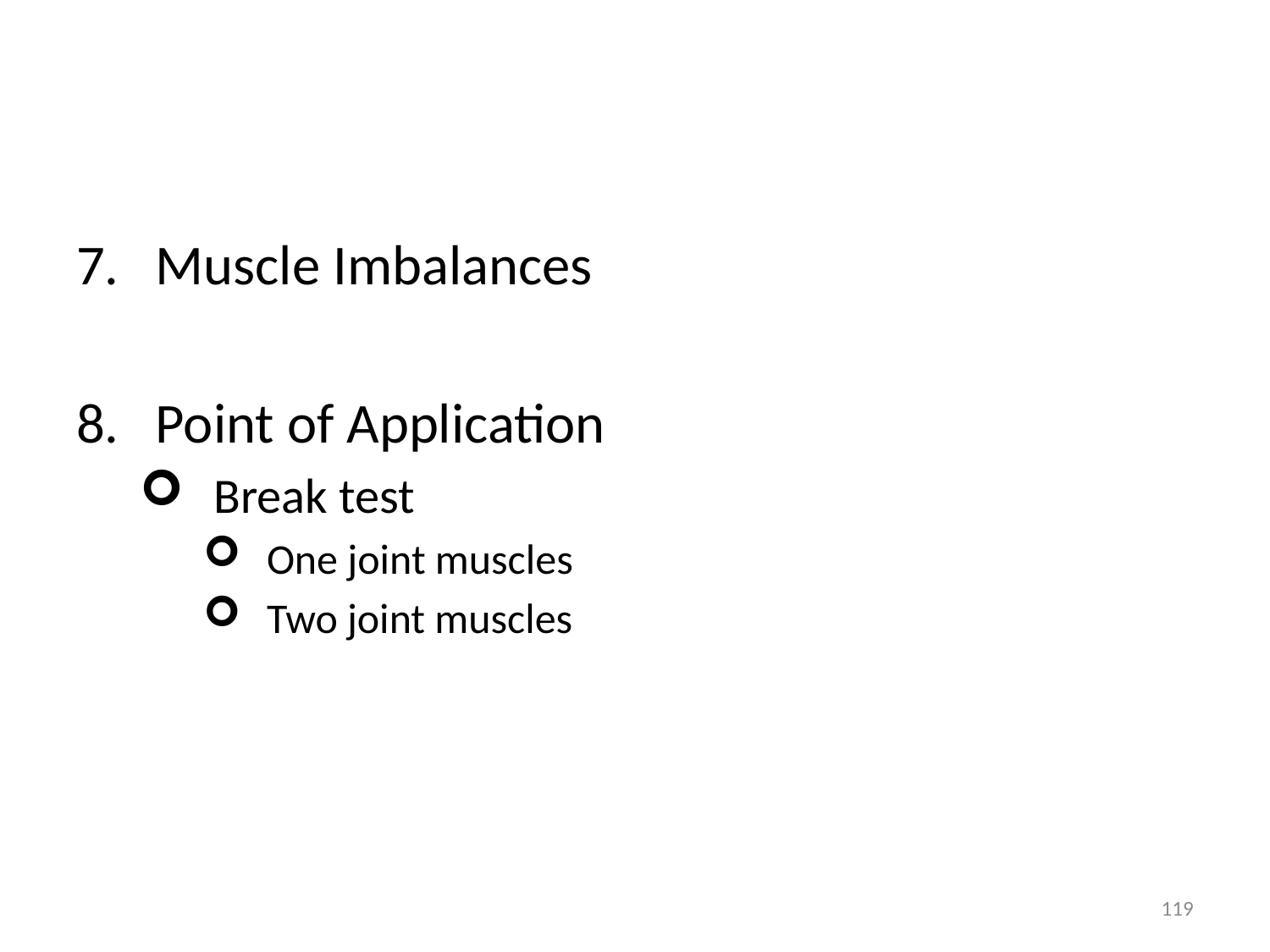

#
Muscle Imbalances

Point of Application
Break test
One joint muscles
Two joint muscles
119